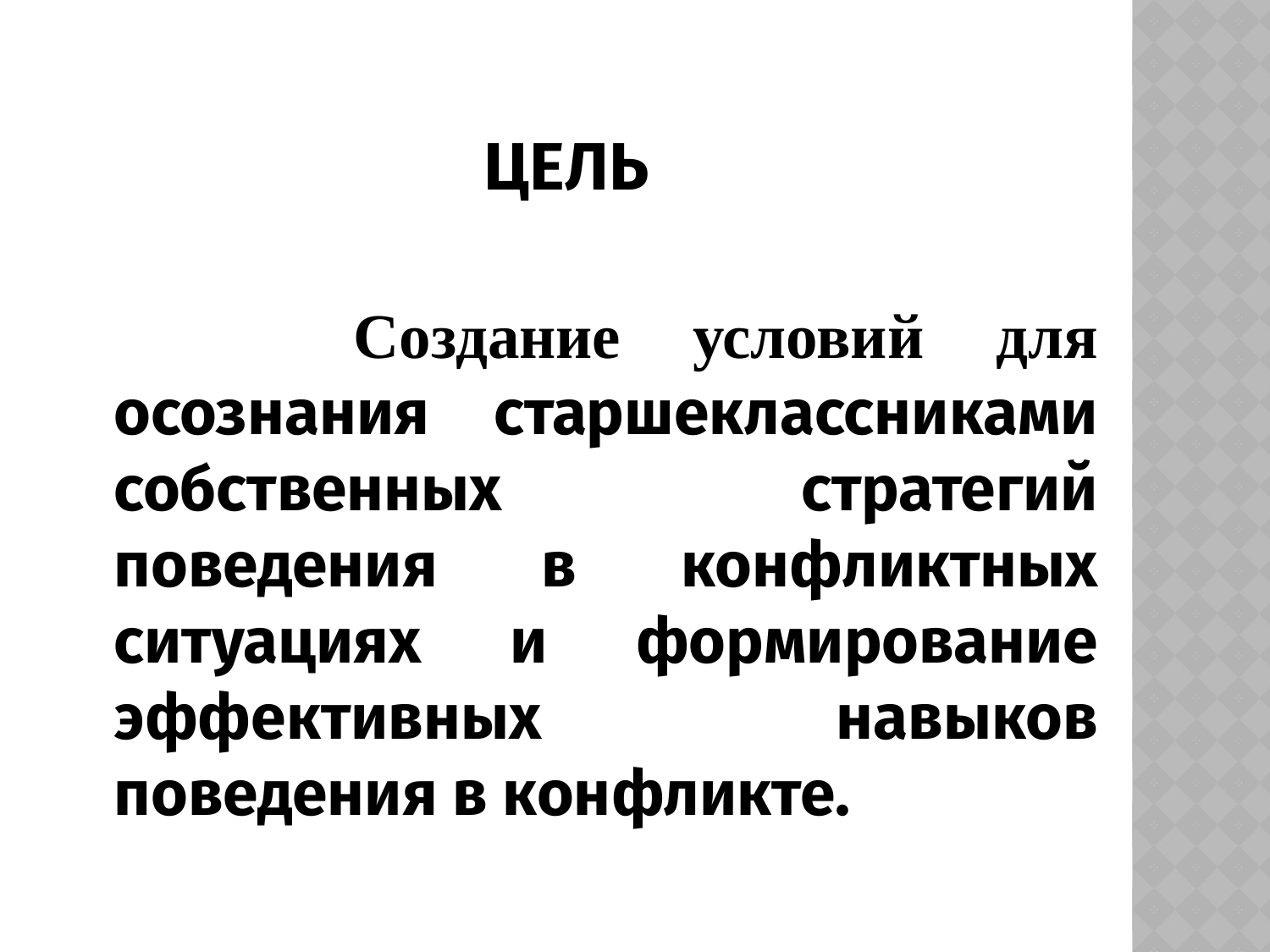

# Цель

  		Создание условий для осознания старшеклассниками собственных стратегий поведения в конфликтных ситуациях и формирование эффективных навыков поведения в конфликте.